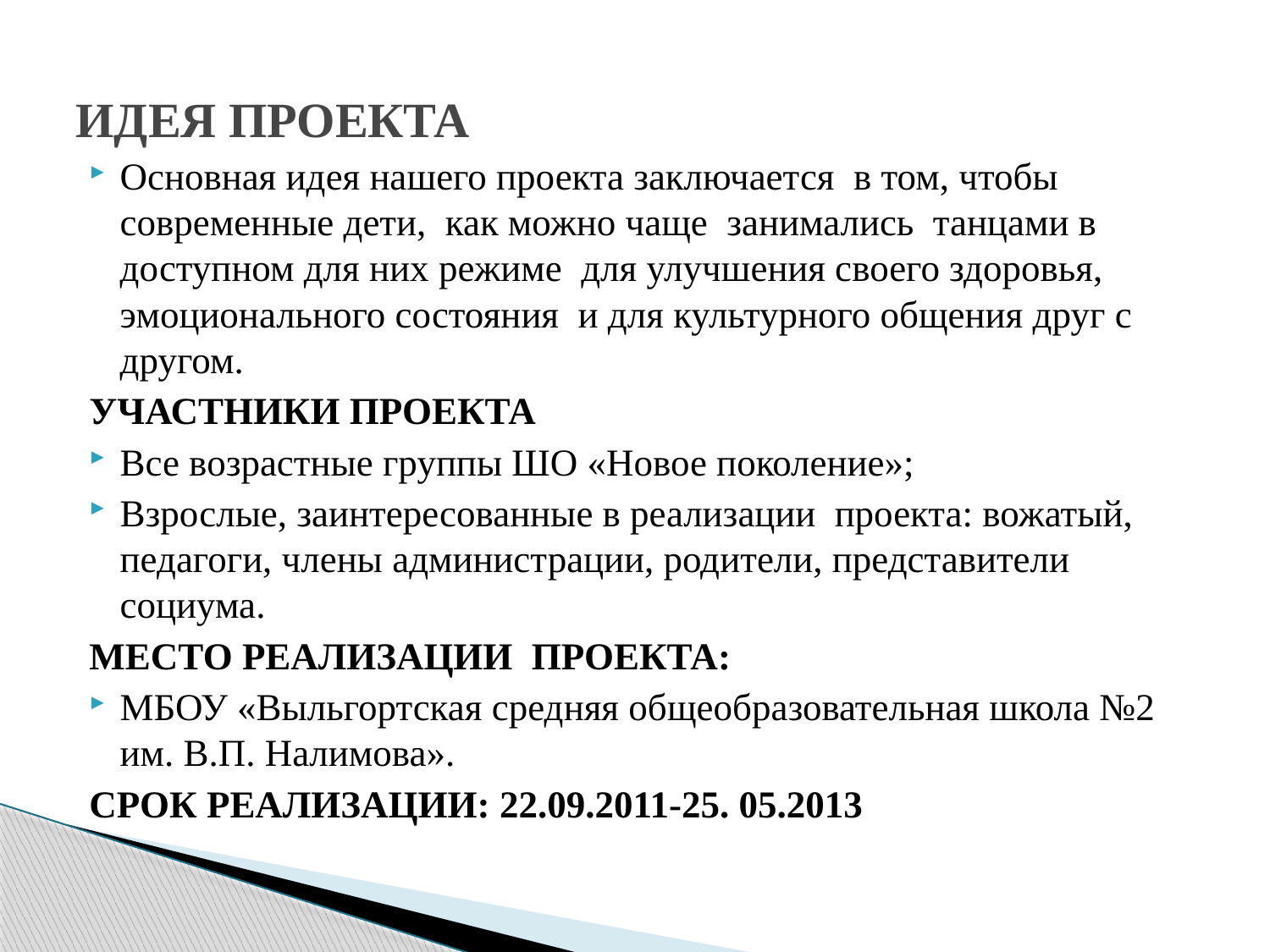

# ИДЕЯ ПРОЕКТА
Основная идея нашего проекта заключается  в том, чтобы современные дети,  как можно чаще  занимались  танцами в доступном для них режиме  для улучшения своего здоровья, эмоционального состояния  и для культурного общения друг с другом.
УЧАСТНИКИ ПРОЕКТА
Все возрастные группы ШО «Новое поколение»;
Взрослые, заинтересованные в реализации  проекта: вожатый, педагоги, члены администрации, родители, представители социума.
МЕСТО РЕАЛИЗАЦИИ  ПРОЕКТА:
МБОУ «Выльгортская средняя общеобразовательная школа №2 им. В.П. Налимова».
СРОК РЕАЛИЗАЦИИ: 22.09.2011-25. 05.2013